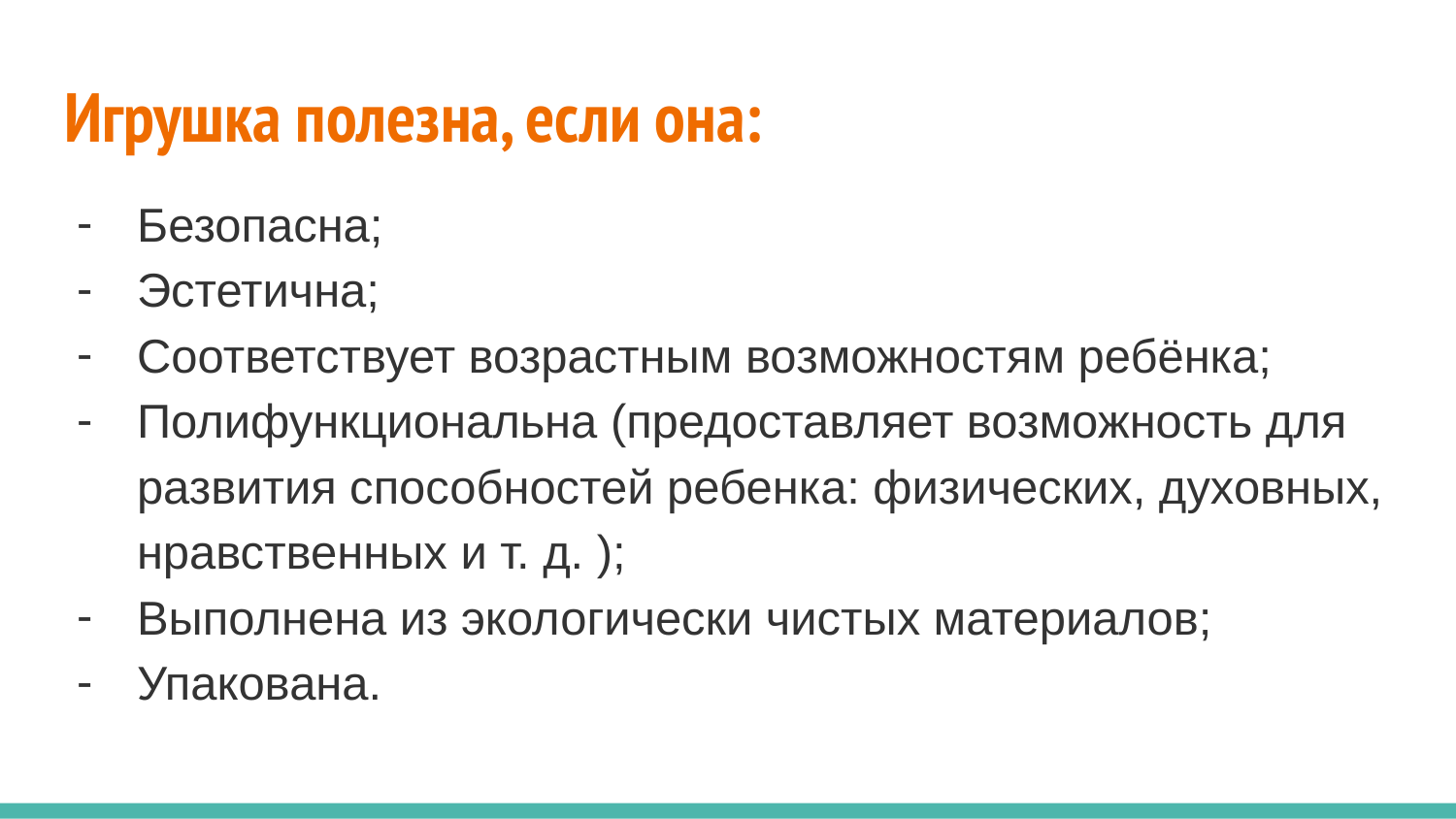

# Игрушка полезна, если она:
Безопасна;
Эстетична;
Соответствует возрастным возможностям ребёнка;
Полифункциональна (предоставляет возможность для развития способностей ребенка: физических, духовных, нравственных и т. д. );
Выполнена из экологически чистых материалов;
Упакована.